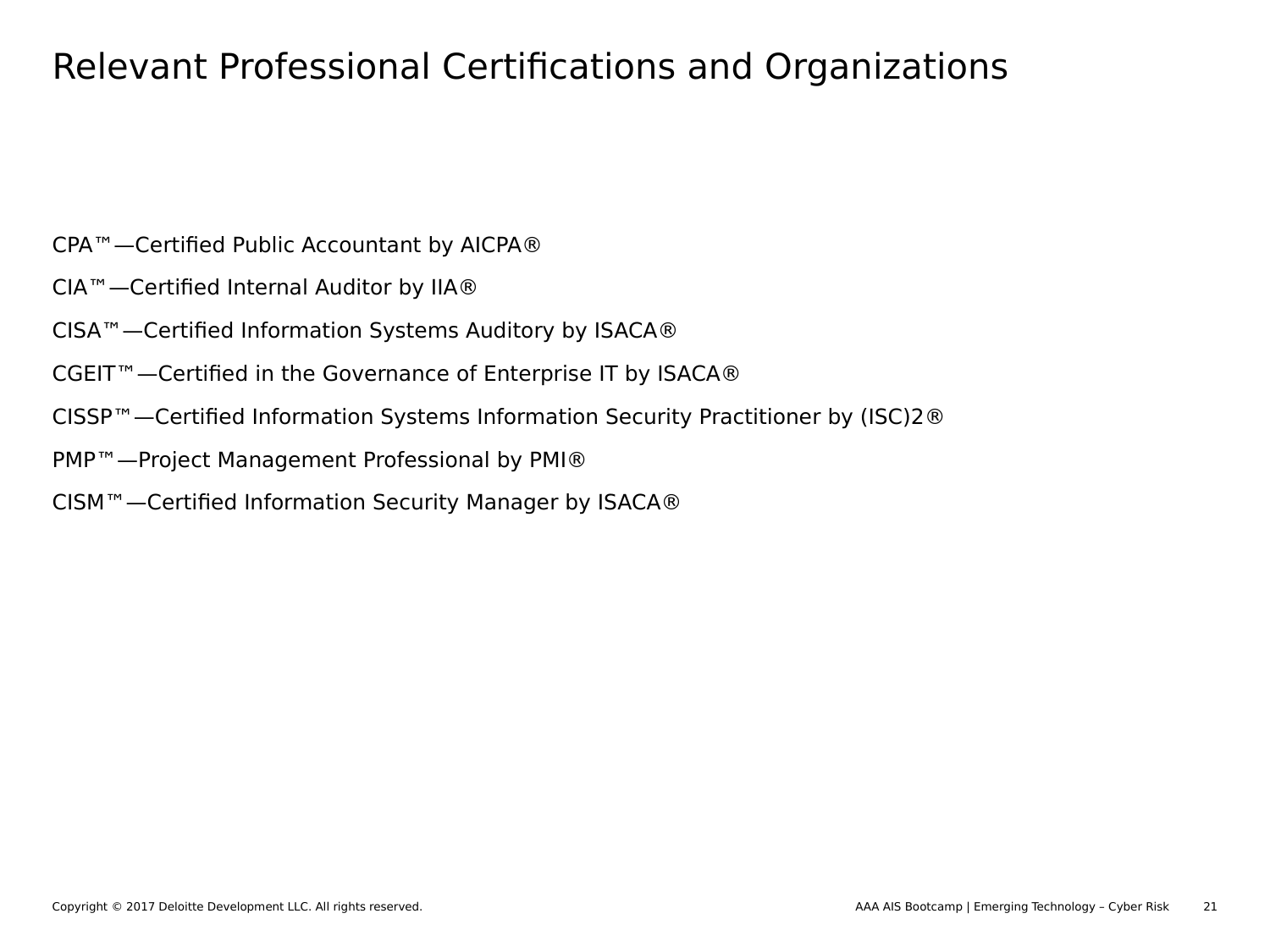

# Relevant Professional Certifications and Organizations
CPA™—Certified Public Accountant by AICPA®
CIA™—Certified Internal Auditor by IIA®
CISA™—Certified Information Systems Auditory by ISACA®
CGEIT™—Certified in the Governance of Enterprise IT by ISACA®
CISSP™—Certified Information Systems Information Security Practitioner by (ISC)2®
PMP™—Project Management Professional by PMI®
CISM™—Certified Information Security Manager by ISACA®